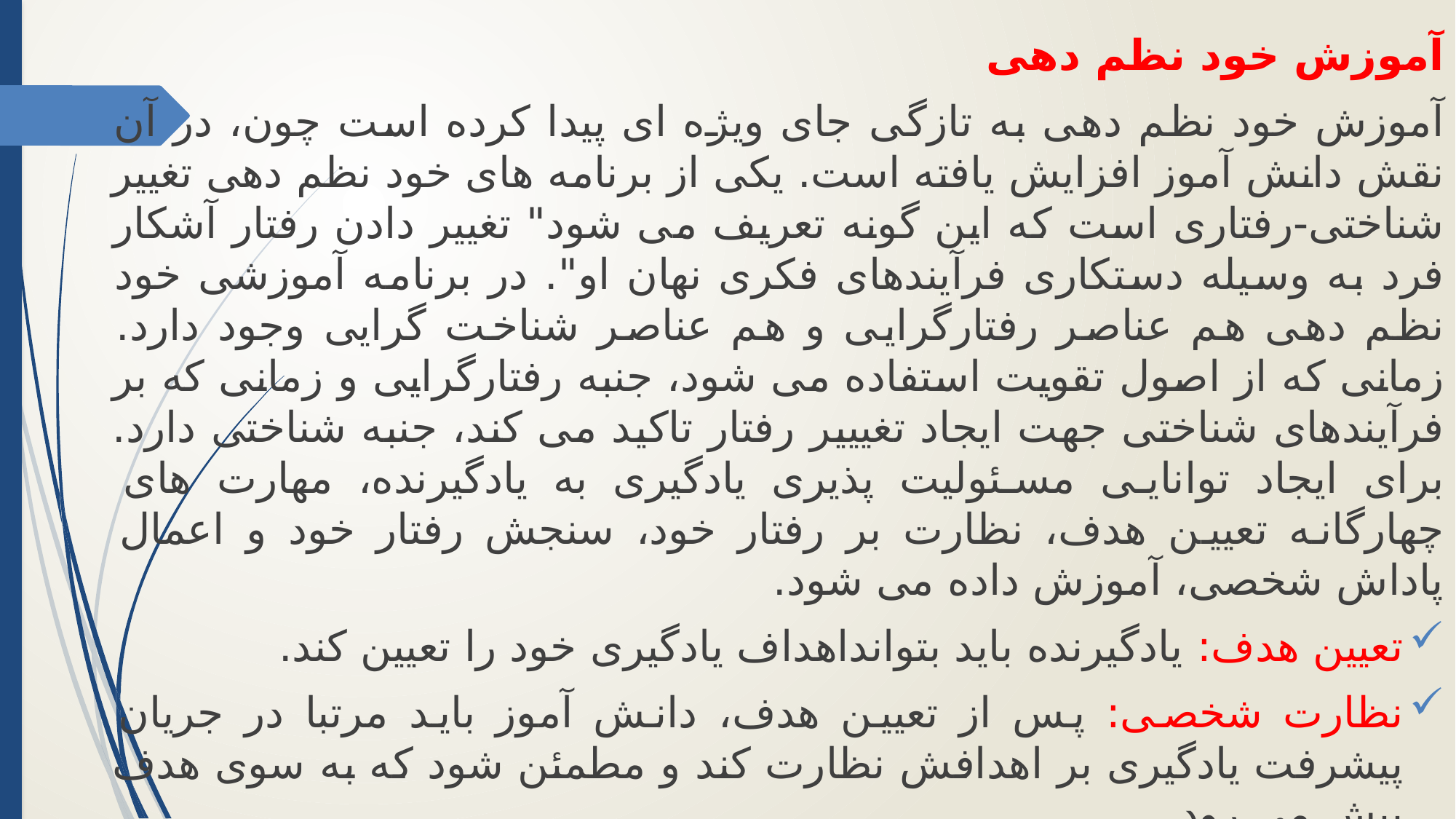

آموزش خود نظم دهی
آموزش خود نظم دهی به تازگی جای ویژه ای پیدا کرده است چون، در آن نقش دانش آموز افزایش یافته است. یکی از برنامه های خود نظم دهی تغییر شناختی-رفتاری است که این گونه تعریف می شود" تغییر دادن رفتار آشکار فرد به وسیله دستکاری فرآیندهای فکری نهان او". در برنامه آموزشی خود نظم دهی هم عناصر رفتارگرایی و هم عناصر شناخت گرایی وجود دارد. زمانی که از اصول تقویت استفاده می شود، جنبه رفتارگرایی و زمانی که بر فرآیندهای شناختی جهت ایجاد تغیییر رفتار تاکید می کند، جنبه شناختی دارد. برای ایجاد توانایی مسئولیت پذیری یادگیری به یادگیرنده، مهارت های چهارگانه تعیین هدف، نظارت بر رفتار خود، سنجش رفتار خود و اعمال پاداش شخصی، آموزش داده می شود.
تعیین هدف: یادگیرنده باید بتوانداهداف یادگیری خود را تعیین کند.
نظارت شخصی: پس از تعیین هدف، دانش آموز باید مرتبا در جریان پیشرفت یادگیری بر اهدافش نظارت کند و مطمئن شود که به سوی هدف پیش می رود.
خودسنجی: یعنی به دانش آموزان یاد داده شود که به خود سنجی یا ارزشیابی از خود بپردازند.
تقویت شخصی: یادگیرندگان خود سامانگر باید بتوانند که برای موفقیت هایشان خود را تشویق و برای شکست هایشان خود را تنبیه کنند.